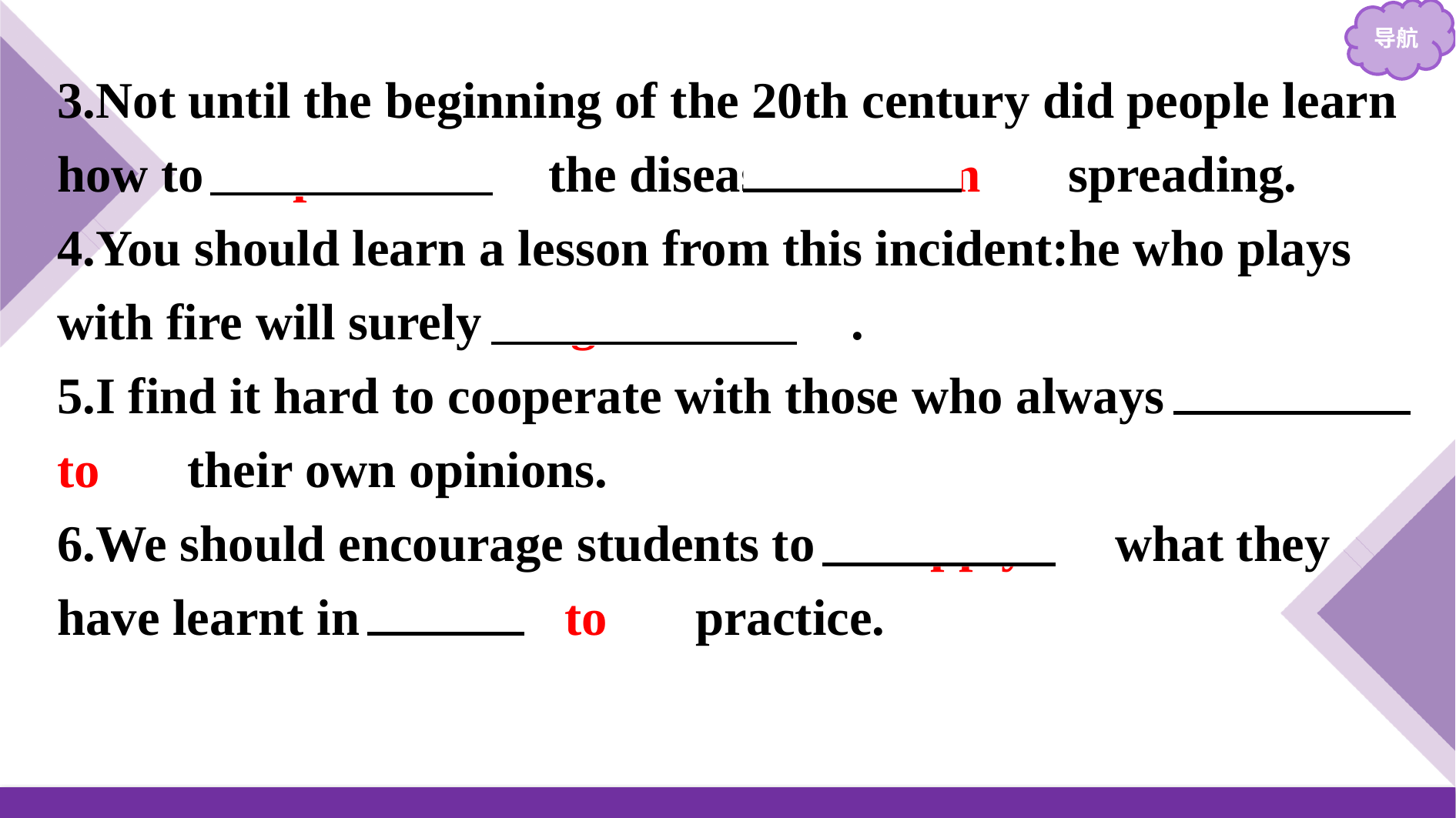

3.Not until the beginning of the 20th century did people learn how to 　prevent　 the disease 　from　 spreading.
4.You should learn a lesson from this incident:he who plays with fire will surely 　get burnt　.
5.I find it hard to cooperate with those who always 　stick to　 their own opinions.
6.We should encourage students to 　apply　 what they have learnt in class 　to　 practice.